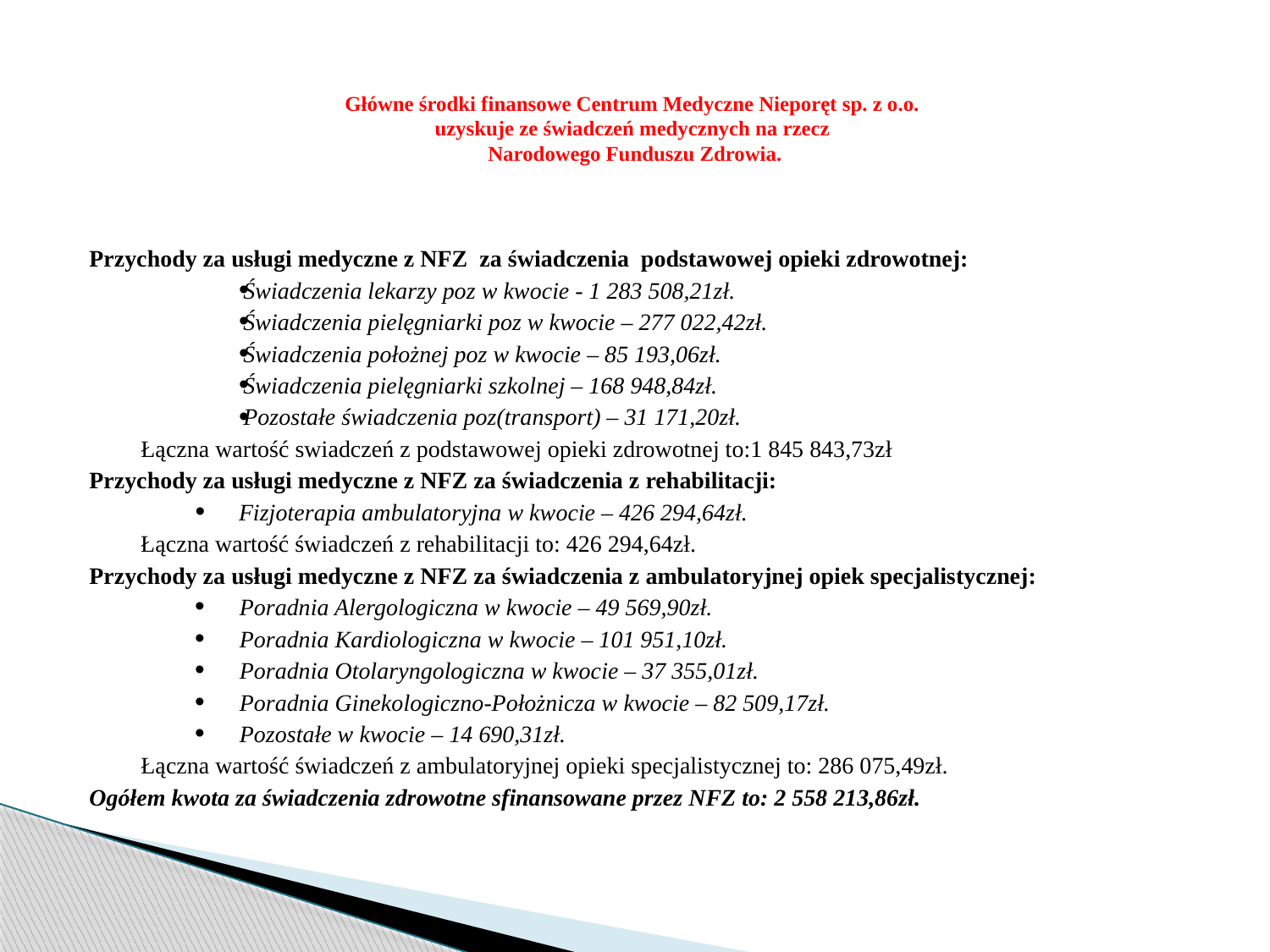

# Główne środki finansowe Centrum Medyczne Nieporęt sp. z o.o. uzyskuje ze świadczeń medycznych na rzecz Narodowego Funduszu Zdrowia.

Przychody za usługi medyczne z NFZ  za świadczenia  podstawowej opieki zdrowotnej:
Świadczenia lekarzy poz w kwocie - 1 283 508,21zł.
Świadczenia pielęgniarki poz w kwocie – 277 022,42zł.
Świadczenia położnej poz w kwocie – 85 193,06zł.
Świadczenia pielęgniarki szkolnej – 168 948,84zł.
Pozostałe świadczenia poz(transport) – 31 171,20zł.
Łączna wartość swiadczeń z podstawowej opieki zdrowotnej to:1 845 843,73zł
Przychody za usługi medyczne z NFZ za świadczenia z rehabilitacji:
Fizjoterapia ambulatoryjna w kwocie – 426 294,64zł.
Łączna wartość świadczeń z rehabilitacji to: 426 294,64zł.
Przychody za usługi medyczne z NFZ za świadczenia z ambulatoryjnej opiek specjalistycznej:
Poradnia Alergologiczna w kwocie – 49 569,90zł.
Poradnia Kardiologiczna w kwocie – 101 951,10zł.
Poradnia Otolaryngologiczna w kwocie – 37 355,01zł.
Poradnia Ginekologiczno-Położnicza w kwocie – 82 509,17zł.
Pozostałe w kwocie – 14 690,31zł.
Łączna wartość świadczeń z ambulatoryjnej opieki specjalistycznej to: 286 075,49zł.
Ogółem kwota za świadczenia zdrowotne sfinansowane przez NFZ to: 2 558 213,86zł.